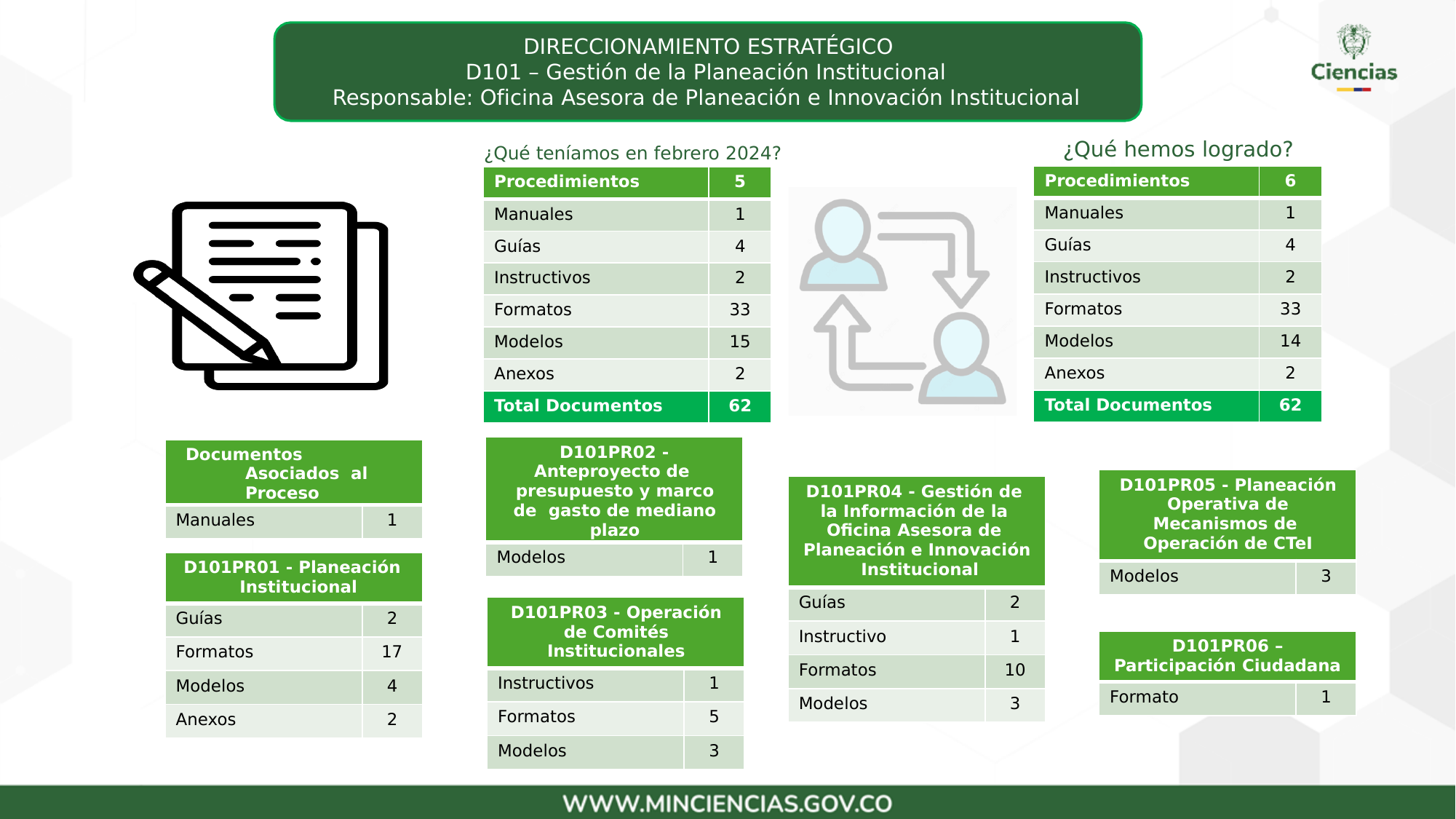

DIRECCIONAMIENTO ESTRATÉGICO
D101 – Gestión de la Planeación Institucional  Responsable: Oficina Asesora de Planeación e Innovación Institucional
¿Qué hemos logrado?
¿Qué teníamos en febrero 2024?
| Procedimientos | 6 |
| --- | --- |
| Manuales | 1 |
| Guías | 4 |
| Instructivos | 2 |
| Formatos | 33 |
| Modelos | 14 |
| Anexos | 2 |
| Total Documentos | 62 |
| Procedimientos | 5 |
| --- | --- |
| Manuales | 1 |
| Guías | 4 |
| Instructivos | 2 |
| Formatos | 33 |
| Modelos | 15 |
| Anexos | 2 |
| Total Documentos | 62 |

| D101PR02 - Anteproyecto de presupuesto y marco de gasto de mediano plazo |  |
| --- | --- |
| Modelos | 1 |
| Documentos Asociados al Proceso |  |
| --- | --- |
| Manuales | 1 |
| D101PR05 - Planeación Operativa de Mecanismos de Operación de CTeI |  |
| --- | --- |
| Modelos | 3 |
| D101PR04 - Gestión de la Información de la Oficina Asesora de Planeación e Innovación Institucional |  |
| --- | --- |
| Guías | 2 |
| Instructivo | 1 |
| Formatos | 10 |
| Modelos | 3 |
| D101PR01 - Planeación Institucional |  |
| --- | --- |
| Guías | 2 |
| Formatos | 17 |
| Modelos | 4 |
| Anexos | 2 |
| D101PR03 - Operación de Comités Institucionales |  |
| --- | --- |
| Instructivos | 1 |
| Formatos | 5 |
| Modelos | 3 |
| D101PR06 – Participación Ciudadana |  |
| --- | --- |
| Formato | 1 |